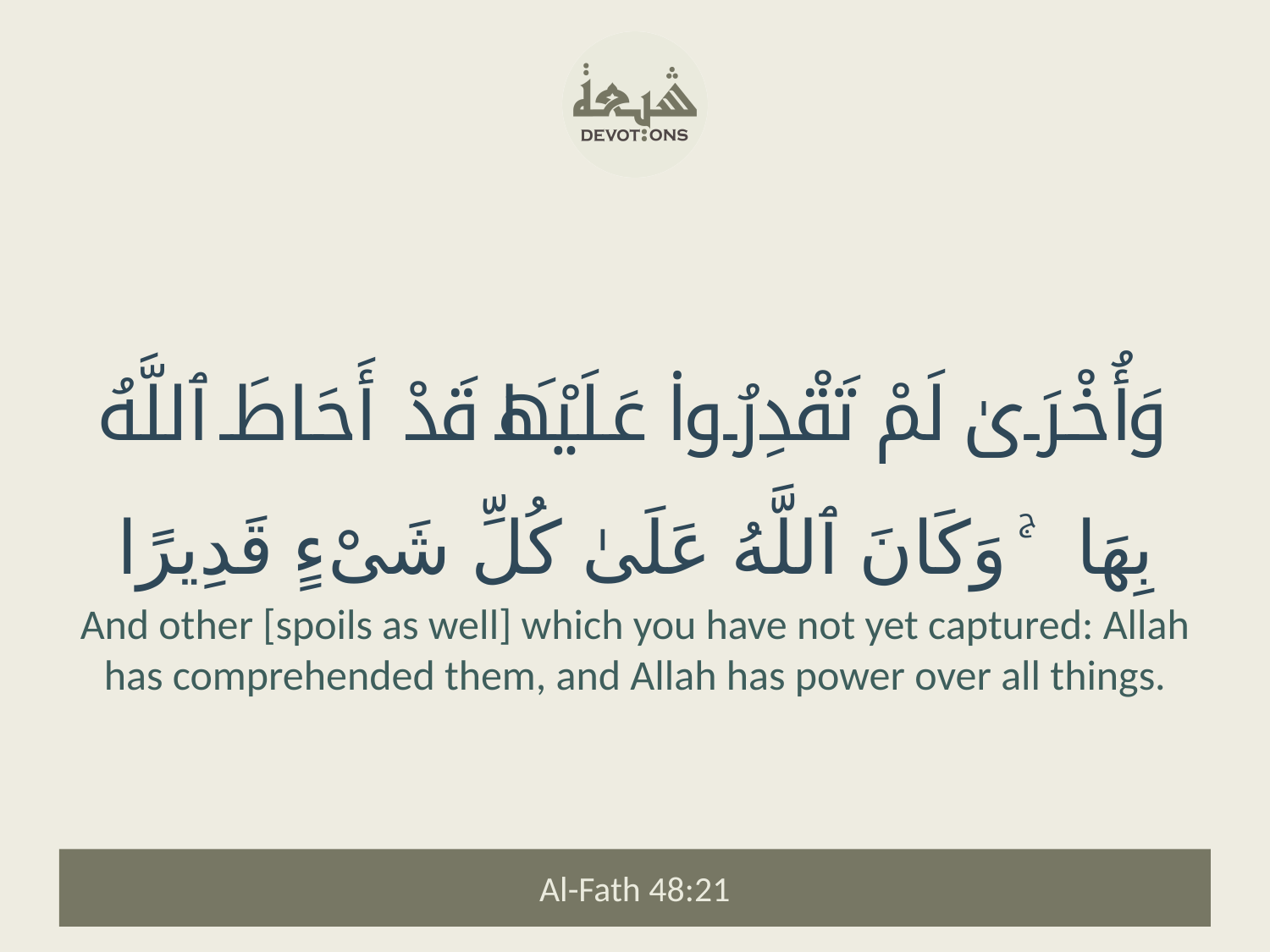

وَأُخْرَىٰ لَمْ تَقْدِرُوا۟ عَلَيْهَا قَدْ أَحَاطَ ٱللَّهُ بِهَا ۚ وَكَانَ ٱللَّهُ عَلَىٰ كُلِّ شَىْءٍ قَدِيرًا
And other [spoils as well] which you have not yet captured: Allah has comprehended them, and Allah has power over all things.
Al-Fath 48:21